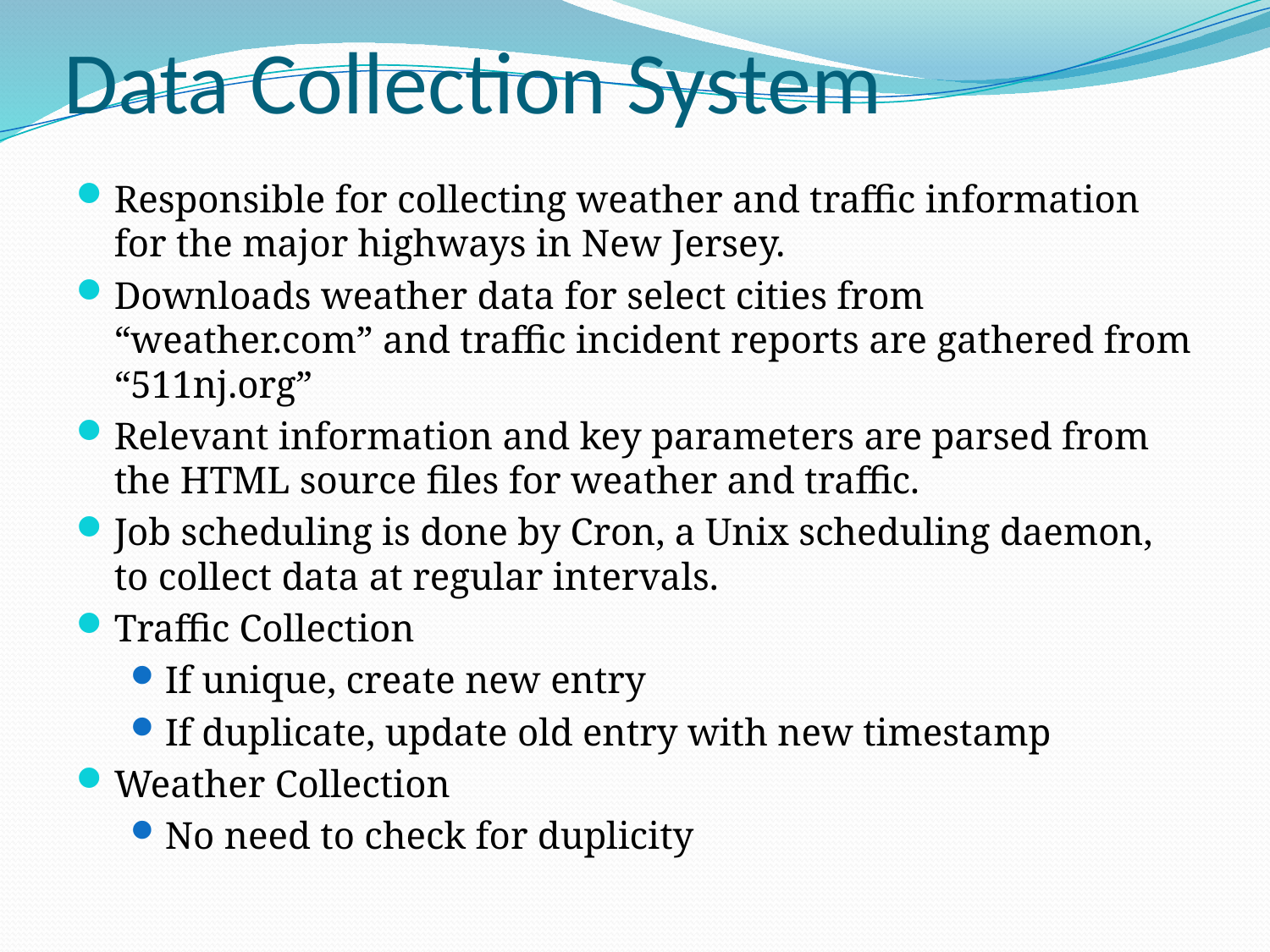

# Data Collection System
Responsible for collecting weather and traffic information for the major highways in New Jersey.
Downloads weather data for select cities from “weather.com” and traffic incident reports are gathered from “511nj.org”
Relevant information and key parameters are parsed from the HTML source files for weather and traffic.
Job scheduling is done by Cron, a Unix scheduling daemon, to collect data at regular intervals.
Traffic Collection
If unique, create new entry
If duplicate, update old entry with new timestamp
Weather Collection
No need to check for duplicity